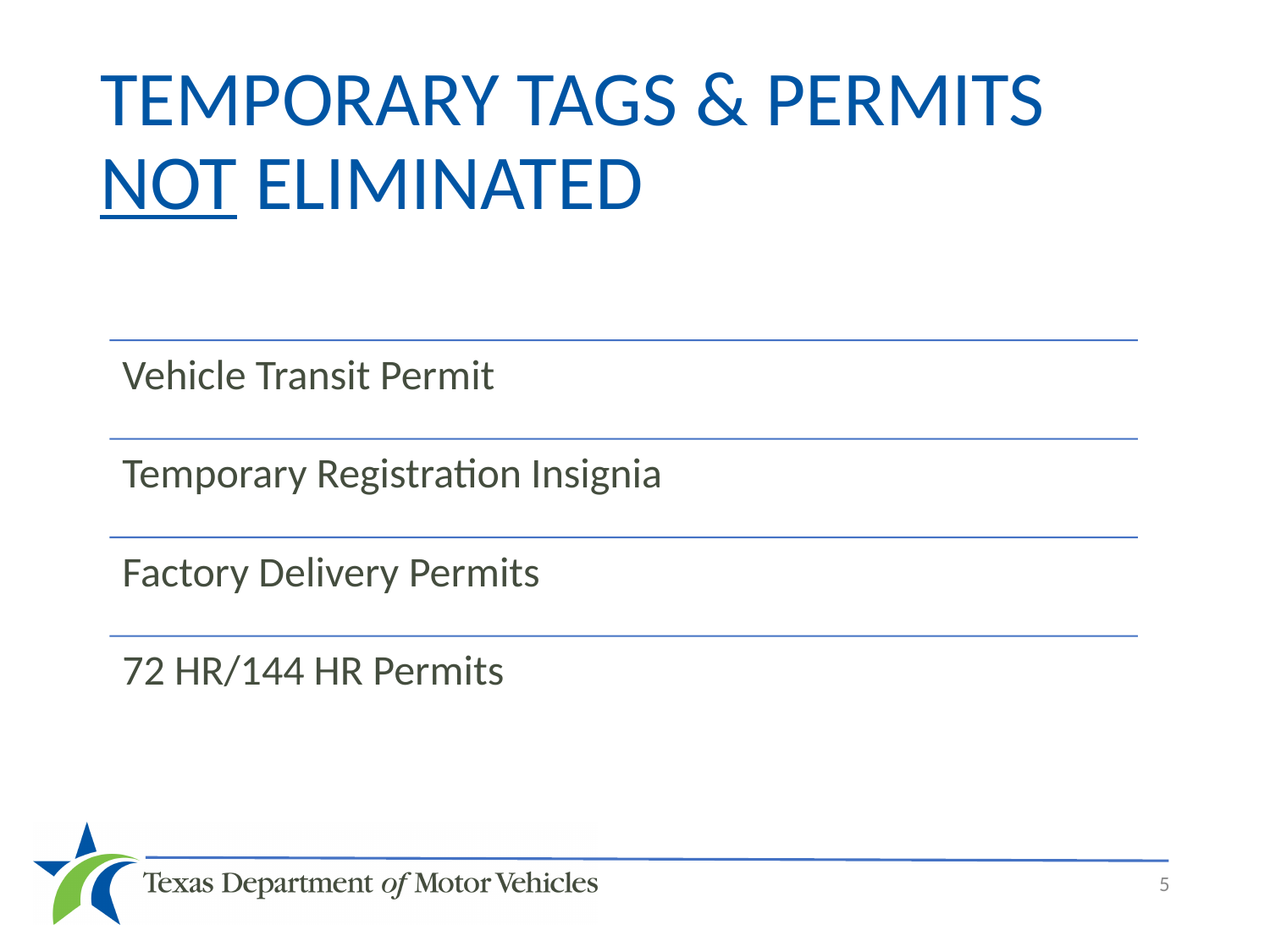

# TEMPORARY TAGS & PERMITS NOT ELIMINATED
Vehicle Transit Permit
​Temporary Registration Insignia
Factory Delivery Permits​
​72 HR/144 HR Permits
5